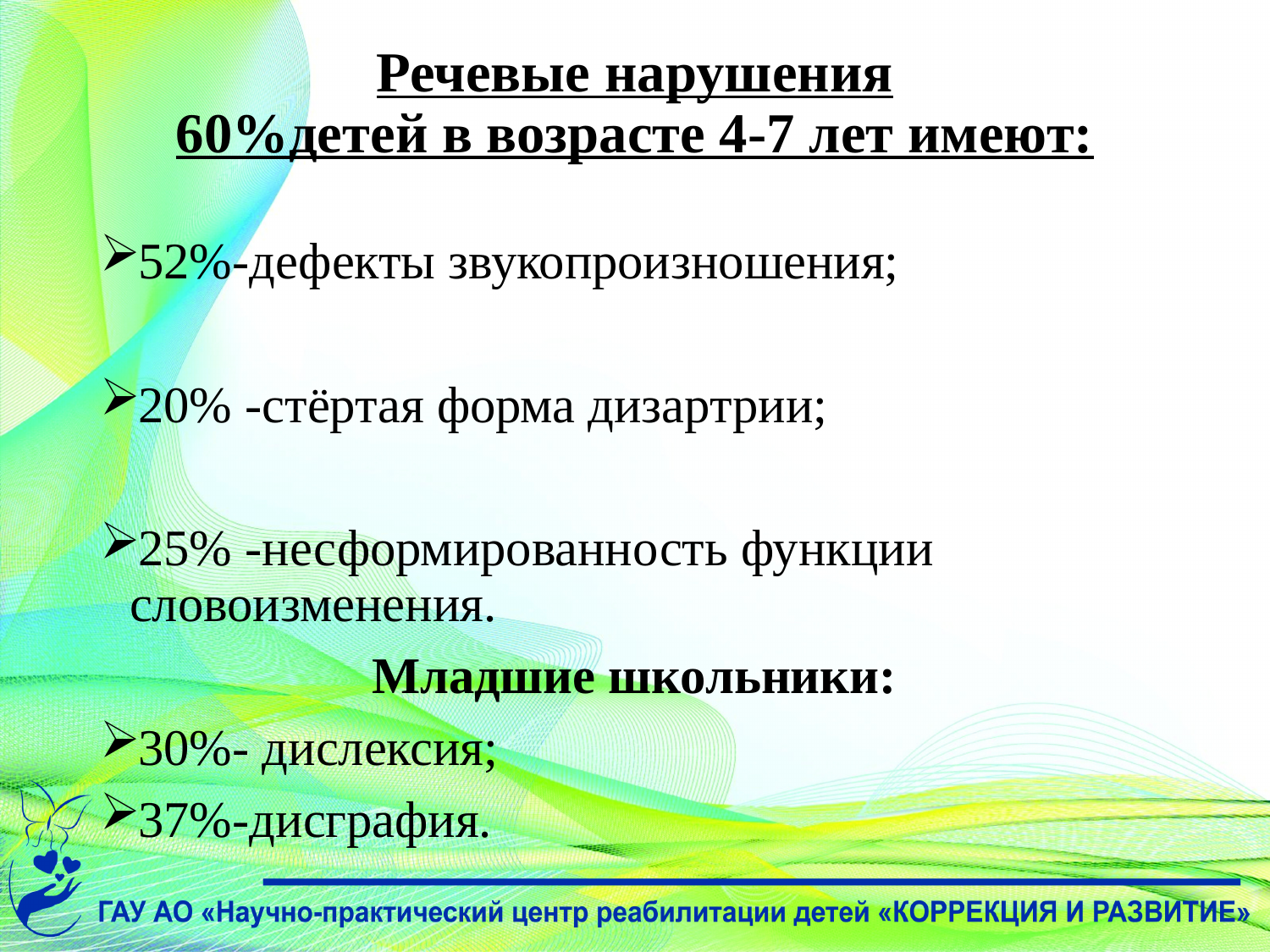

# Речевые нарушения 60%детей в возрасте 4-7 лет имеют:
52%-дефекты звукопроизношения;

20% -стёртая форма дизартрии;

25% -несформированность функции словоизменения.
Младшие школьники:
30%- дислексия;
37%-дисграфия.